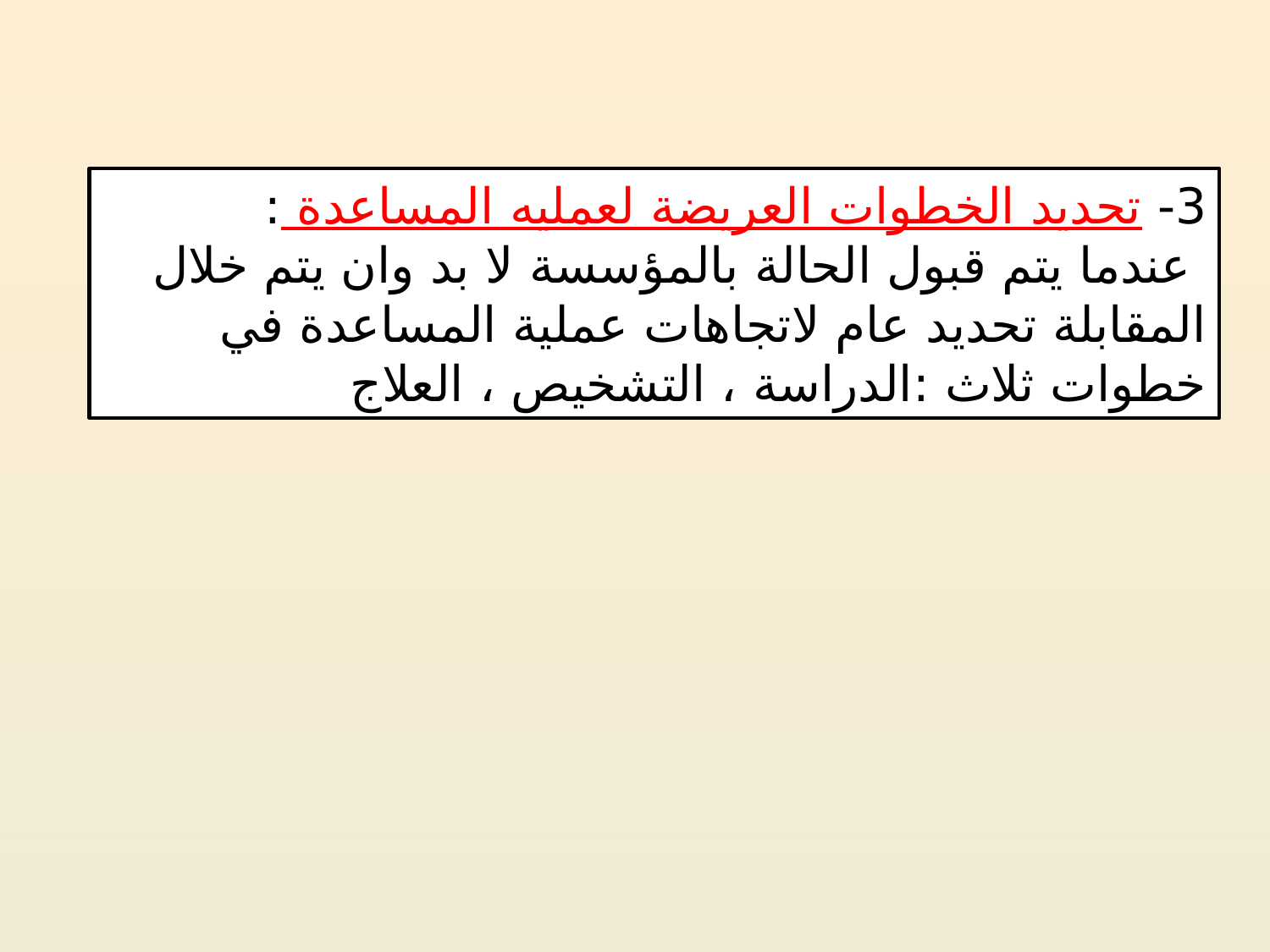

3- تحديد الخطوات العريضة لعمليه المساعدة :
 عندما يتم قبول الحالة بالمؤسسة لا بد وان يتم خلال المقابلة تحديد عام لاتجاهات عملية المساعدة في خطوات ثلاث :الدراسة ، التشخيص ، العلاج